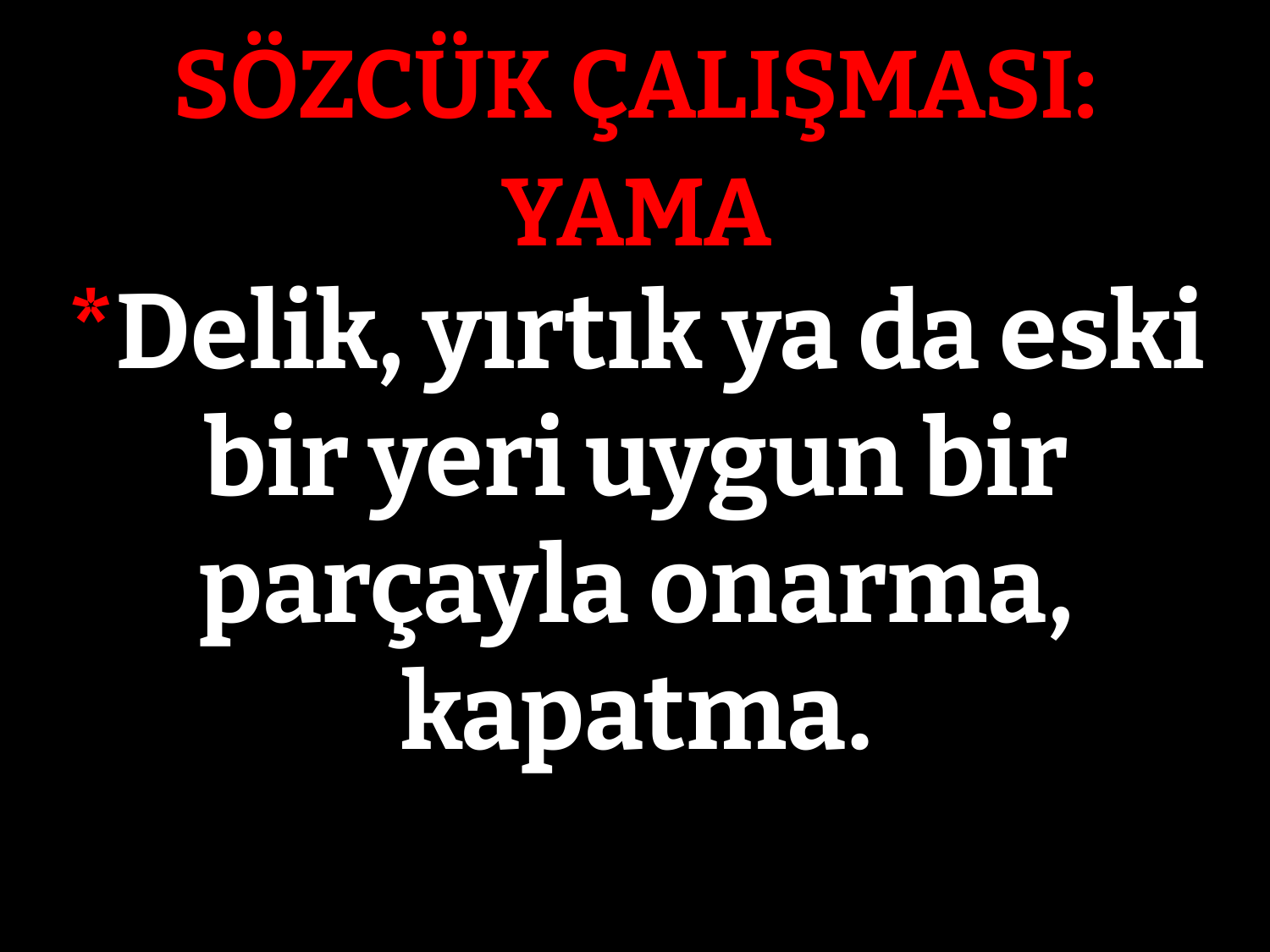

SÖZCÜK ÇALIŞMASI:
YAMA
*Delik, yırtık ya da eski bir yeri uygun bir parçayla onarma, kapatma.